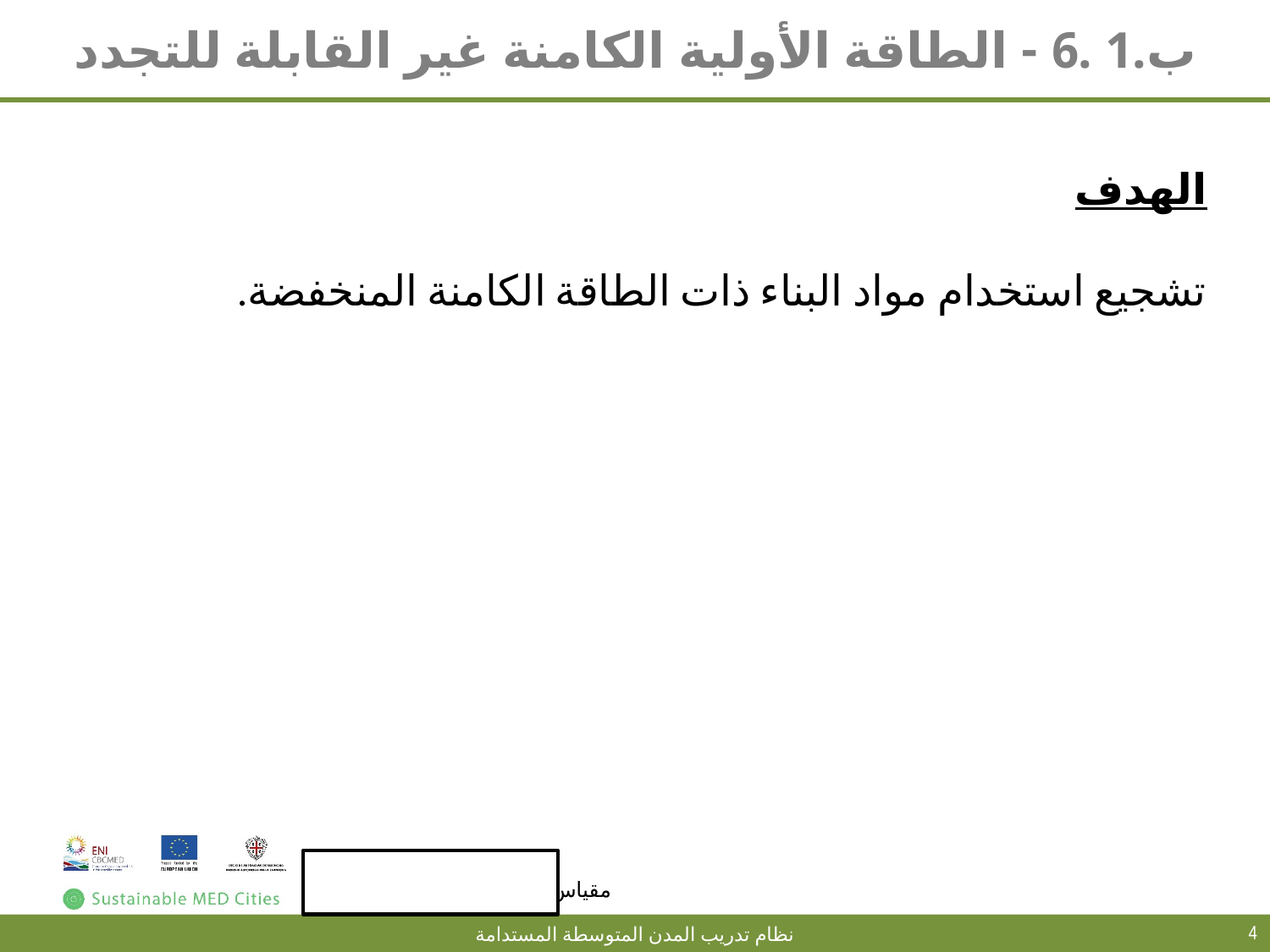

# ب.1 .6 - الطاقة الأولية الكامنة غير القابلة للتجدد
الهدف

تشجيع استخدام مواد البناء ذات الطاقة الكامنة المنخفضة.

4